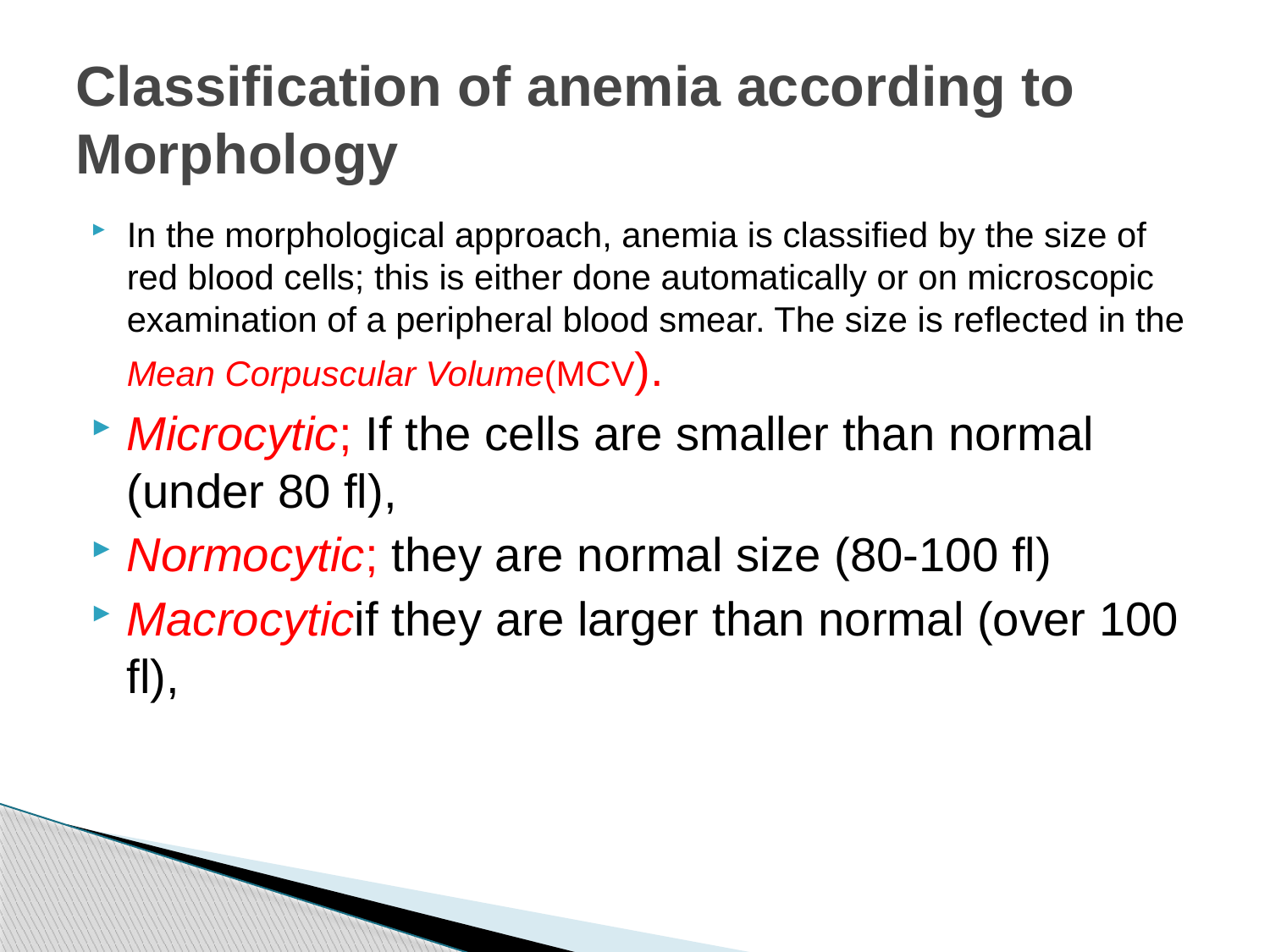

# Classification of anemia according to Morphology
In the morphological approach, anemia is classified by the size of red blood cells; this is either done automatically or on microscopic examination of a peripheral blood smear. The size is reflected in the Mean Corpuscular Volume(MCV).
Microcytic; If the cells are smaller than normal (under 80 fl),
Normocytic; they are normal size (80-100 fl)
Macrocyticif they are larger than normal (over 100 fl),